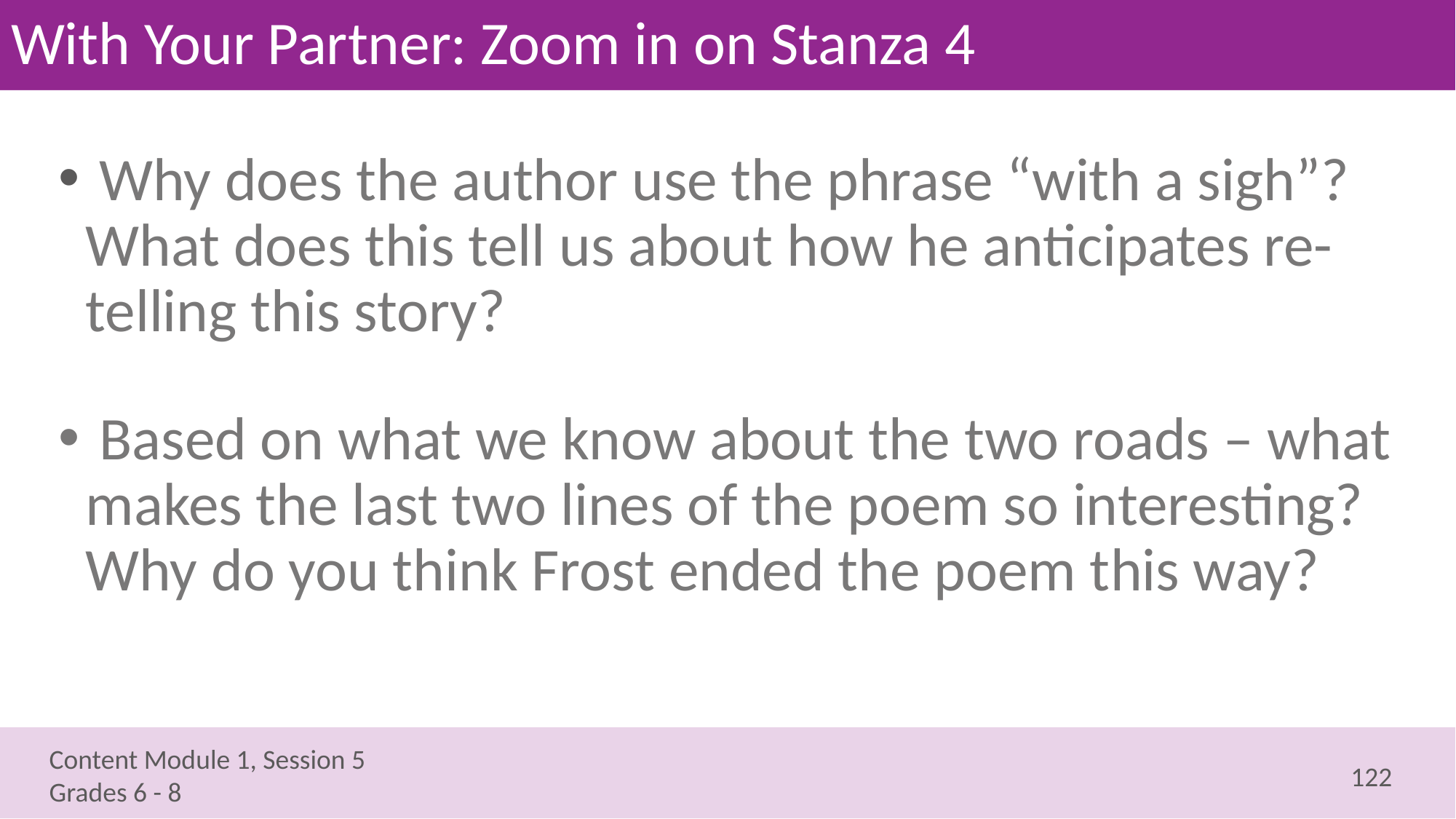

# With Your Partner: Zoom in on Stanza 4
 Why does the author use the phrase “with a sigh”?  What does this tell us about how he anticipates re-telling this story?

 Based on what we know about the two roads – what makes the last two lines of the poem so interesting? Why do you think Frost ended the poem this way?

122